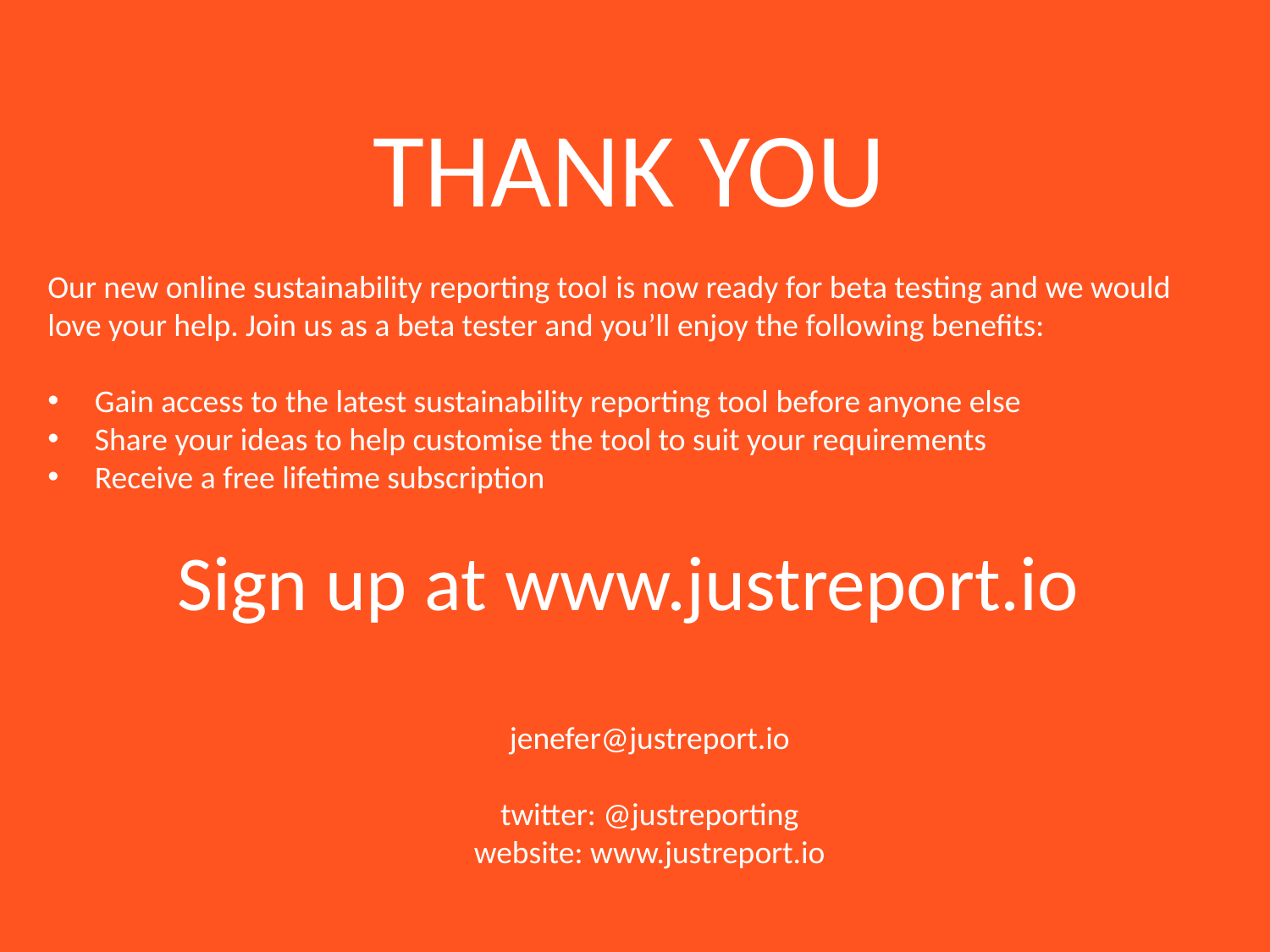

THANK YOU

Our new online sustainability reporting tool is now ready for beta testing and we would love your help. Join us as a beta tester and you’ll enjoy the following benefits:

 Gain access to the latest sustainability reporting tool before anyone else
 Share your ideas to help customise the tool to suit your requirements
 Receive a free lifetime subscription

Sign up at www.justreport.io
jenefer@justreport.io

twitter: @justreporting
website: www.justreport.io